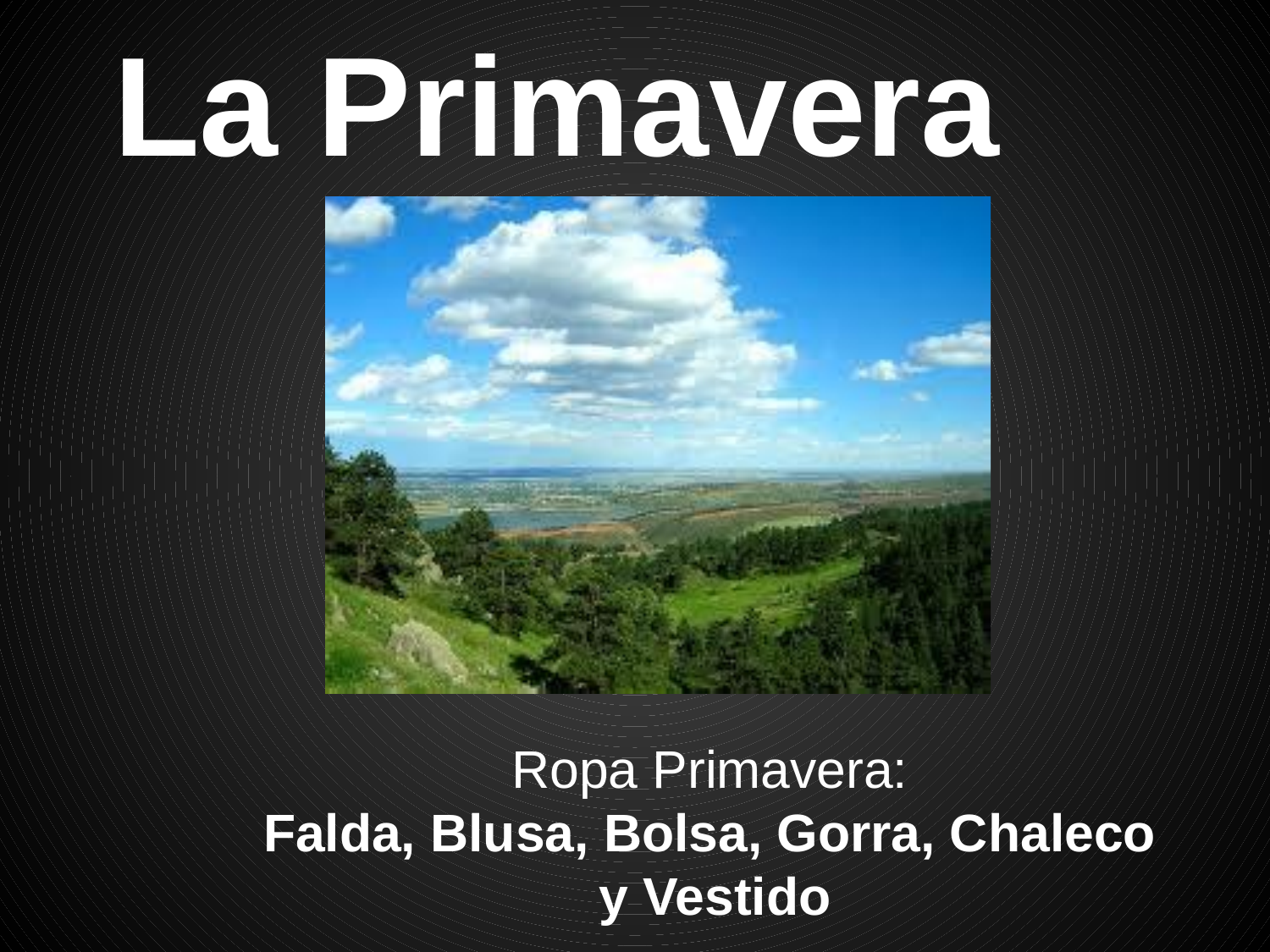

# La Primavera

Ropa Primavera:
Falda, Blusa, Bolsa, Gorra, Chaleco y Vestido